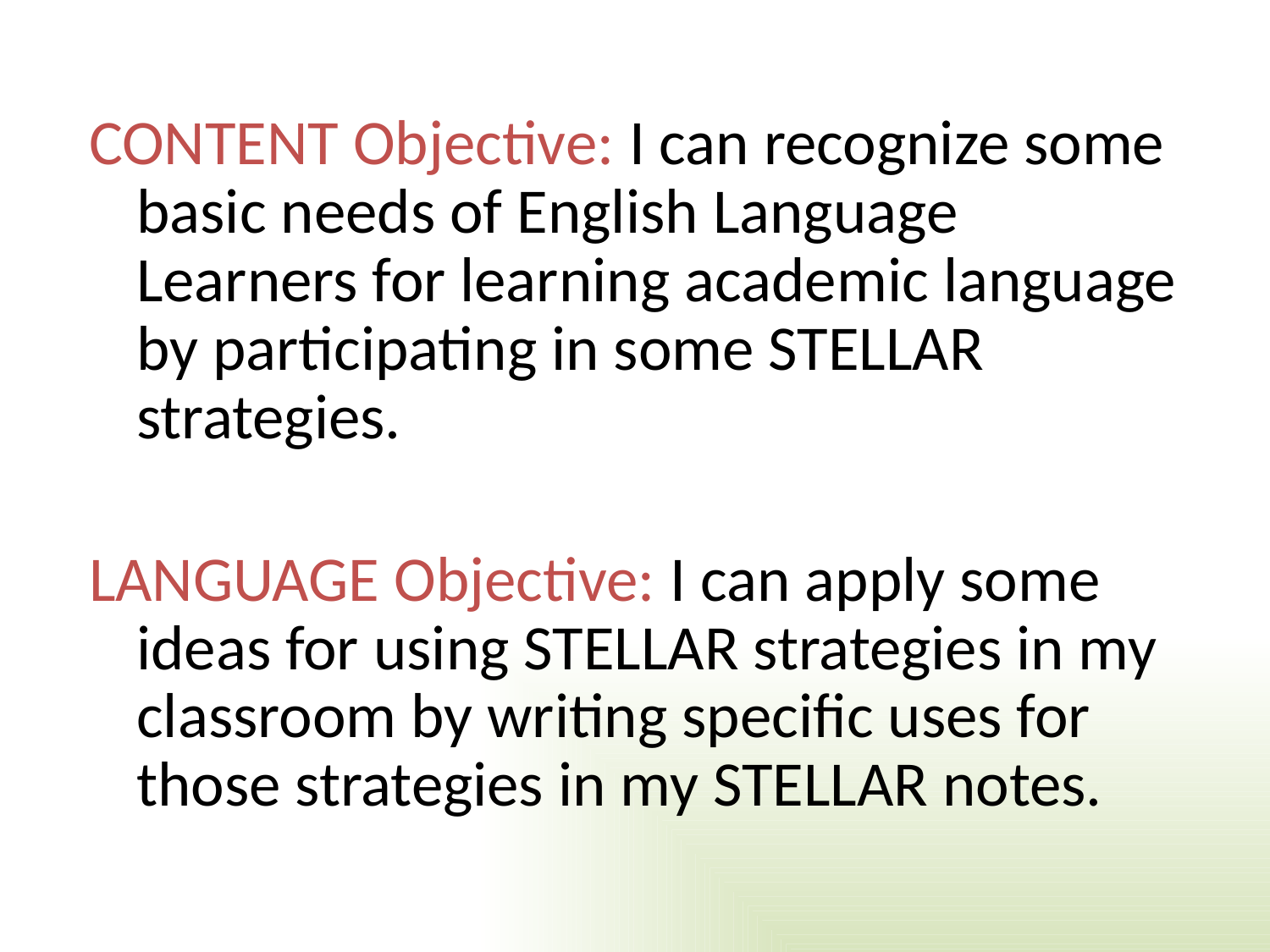

CONTENT Objective: I can recognize some basic needs of English Language Learners for learning academic language by participating in some STELLAR strategies.

LANGUAGE Objective: I can apply some ideas for using STELLAR strategies in my classroom by writing specific uses for those strategies in my STELLAR notes.